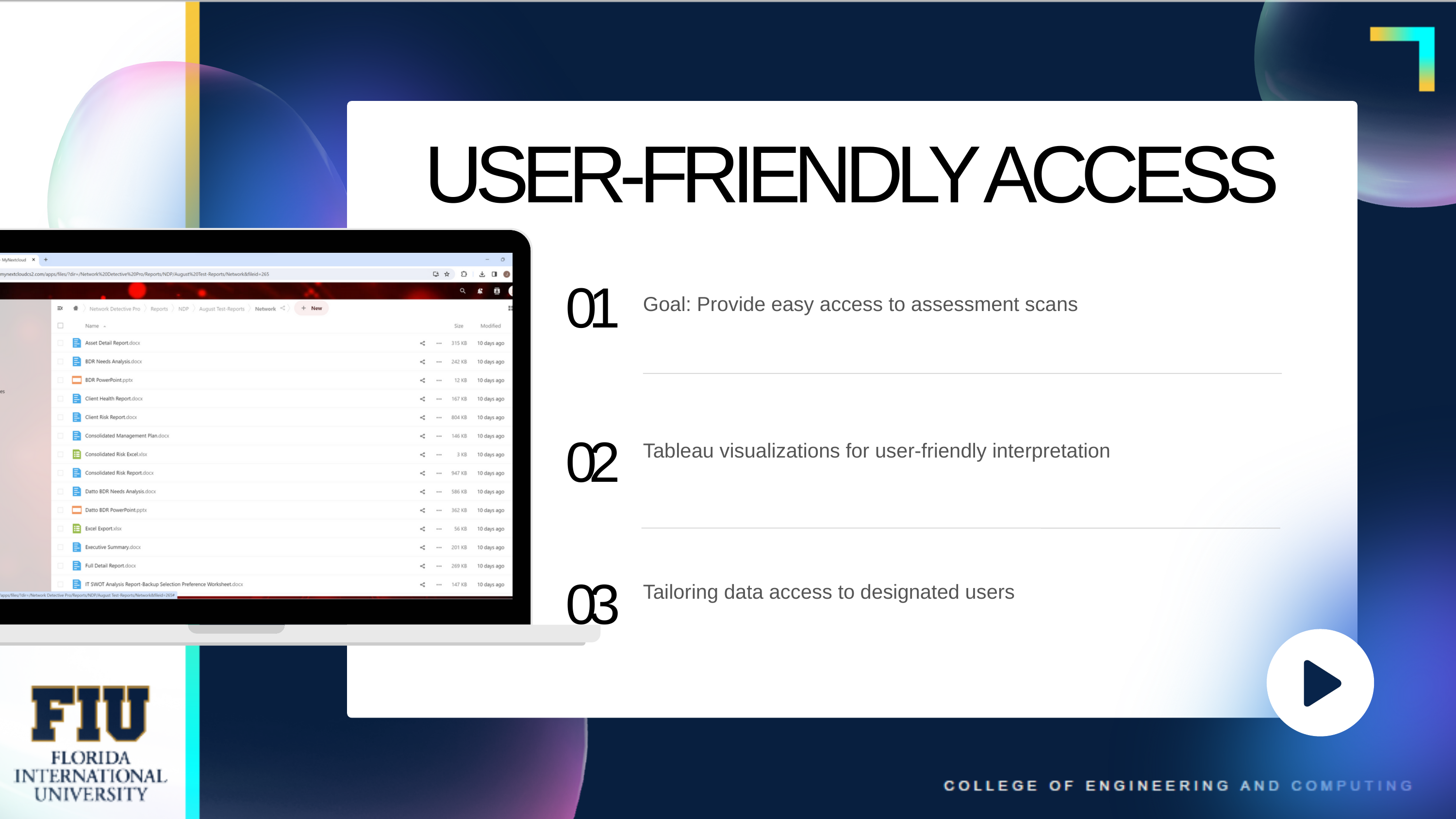

USER-FRIENDLY ACCESS

01
Goal: Provide easy access to assessment scans

02
Tableau visualizations for user-friendly interpretation

03
Tailoring data access to designated users